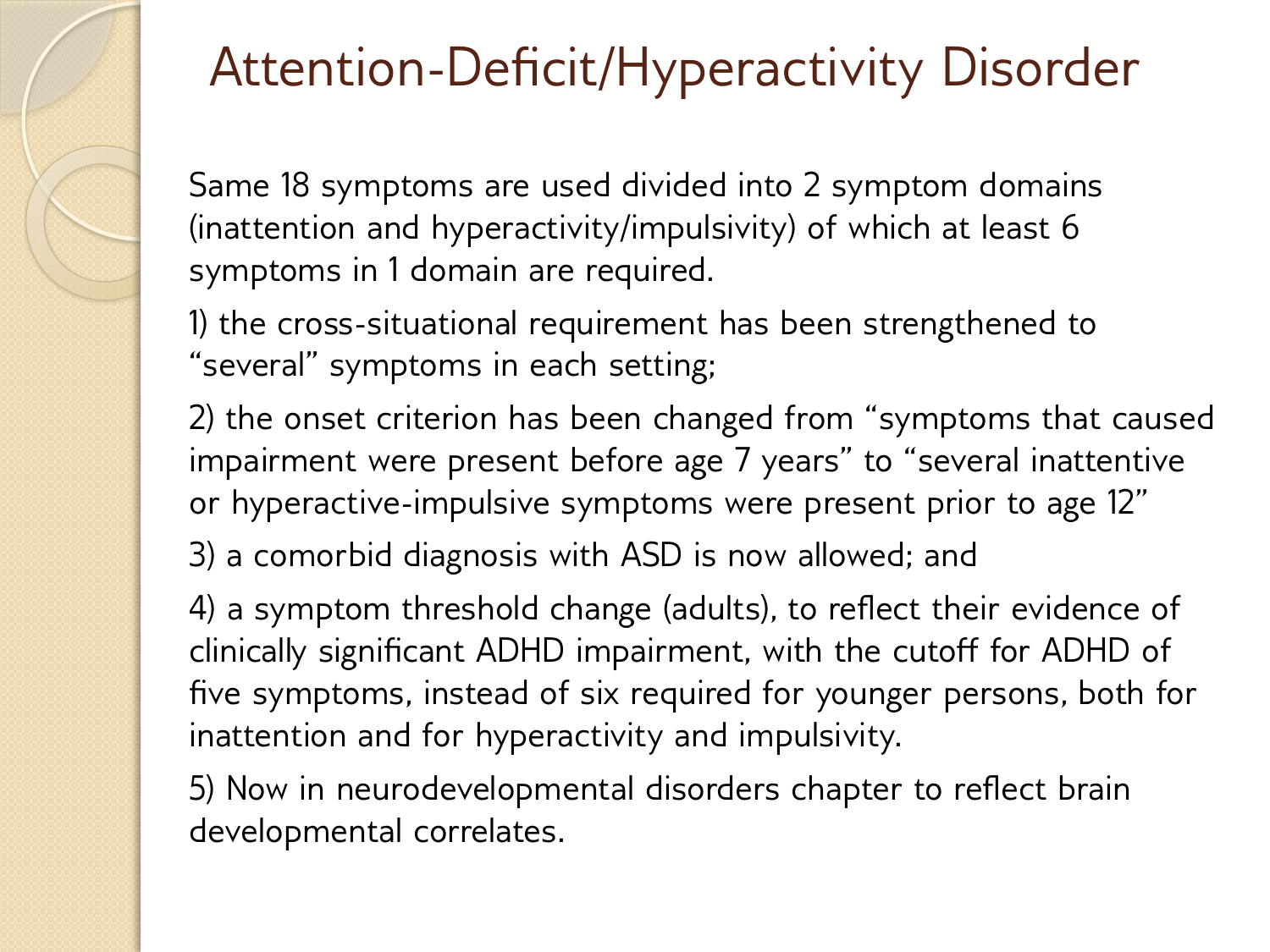

# Attention-Deficit/Hyperactivity Disorder
Same 18 symptoms are used divided into 2 symptom domains (inattention and hyperactivity/impulsivity) of which at least 6 symptoms in 1 domain are required.
1) the cross-situational requirement has been strengthened to “several” symptoms in each setting;
2) the onset criterion has been changed from “symptoms that caused impairment were present before age 7 years” to “several inattentive or hyperactive-impulsive symptoms were present prior to age 12”
3) a comorbid diagnosis with ASD is now allowed; and
4) a symptom threshold change (adults), to reflect their evidence of clinically significant ADHD impairment, with the cutoff for ADHD of five symptoms, instead of six required for younger persons, both for inattention and for hyperactivity and impulsivity.
5) Now in neurodevelopmental disorders chapter to reflect brain developmental correlates.